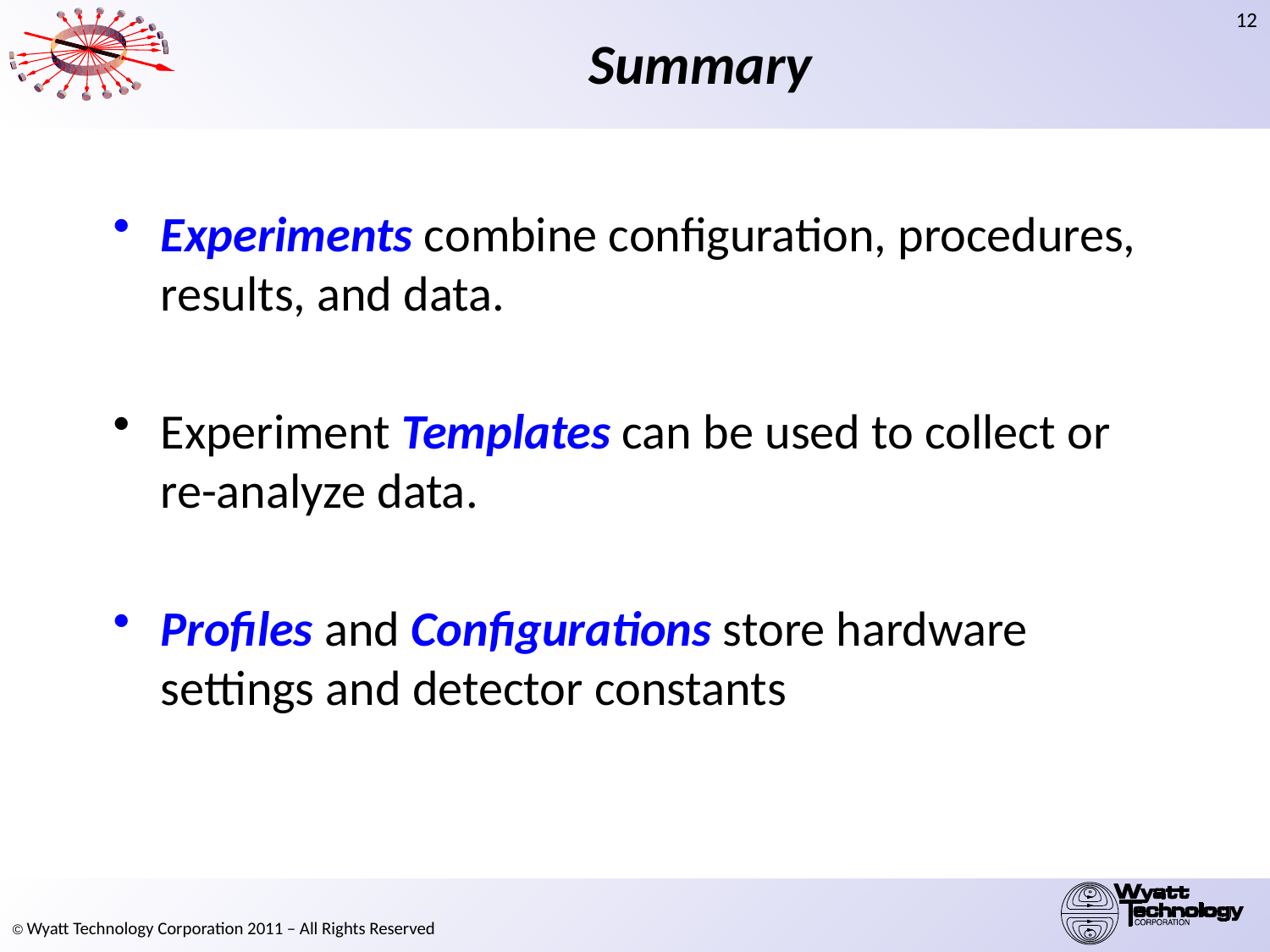

# Summary
Experiments combine configuration, procedures, results, and data.

Experiment Templates can be used to collect or re-analyze data.

Profiles and Configurations store hardware settings and detector constants